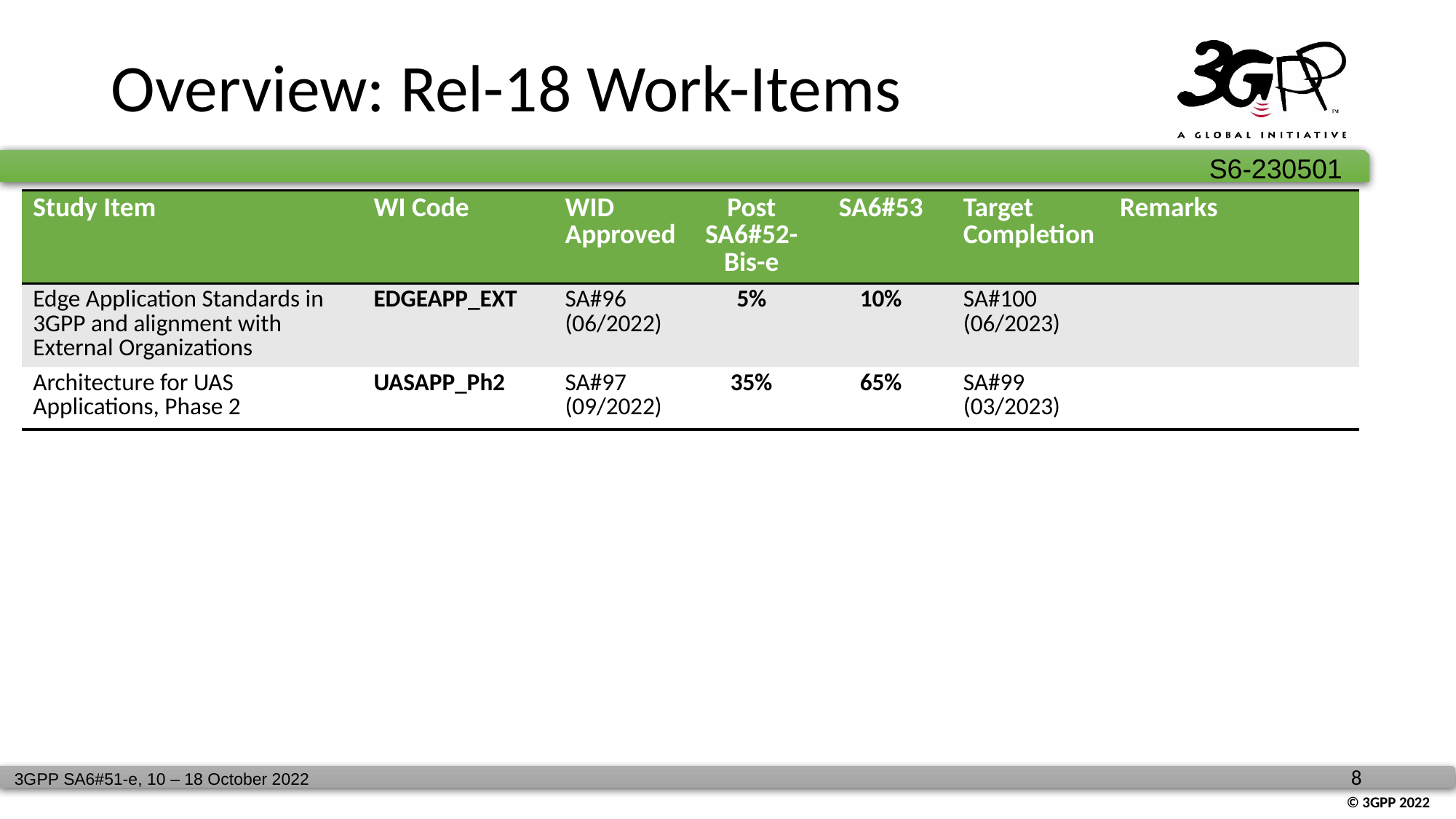

# Overview: Rel-18 Work-Items
| Study Item | WI Code | WID Approved | Post SA6#52-Bis-e | SA6#53 | Target Completion | Remarks |
| --- | --- | --- | --- | --- | --- | --- |
| Edge Application Standards in 3GPP and alignment with External Organizations | EDGEAPP\_EXT | SA#96 (06/2022) | 5% | 10% | SA#100 (06/2023) |  |
| Architecture for UAS Applications, Phase 2 | UASAPP\_Ph2 | SA#97 (09/2022) | 35% | 65% | SA#99 (03/2023) |  |